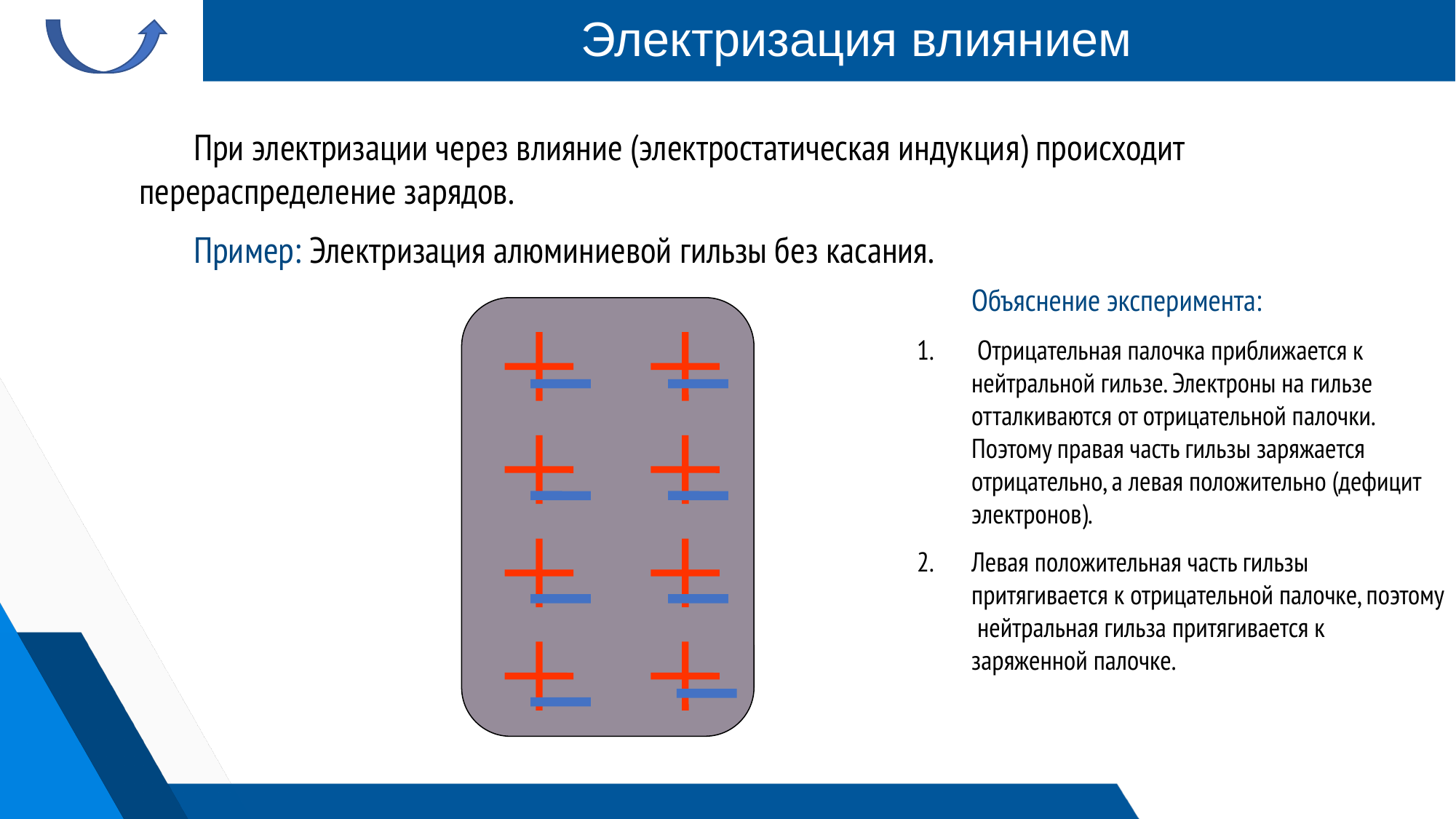

# Электризация влиянием

При электризации через влияние (электростатическая индукция) происходит перераспределение зарядов.
Пример: Электризация алюминиевой гильзы без касания.
Объяснение эксперимента:
 Отрицательная палочка приближается к нейтральной гильзе. Электроны на гильзе отталкиваются от отрицательной палочки.  Поэтому правая часть гильзы заряжается отрицательно, а левая положительно (дефицит электронов).
Левая положительная часть гильзы притягивается к отрицательной палочке, поэтому  нейтральная гильза притягивается к заряженной палочке.